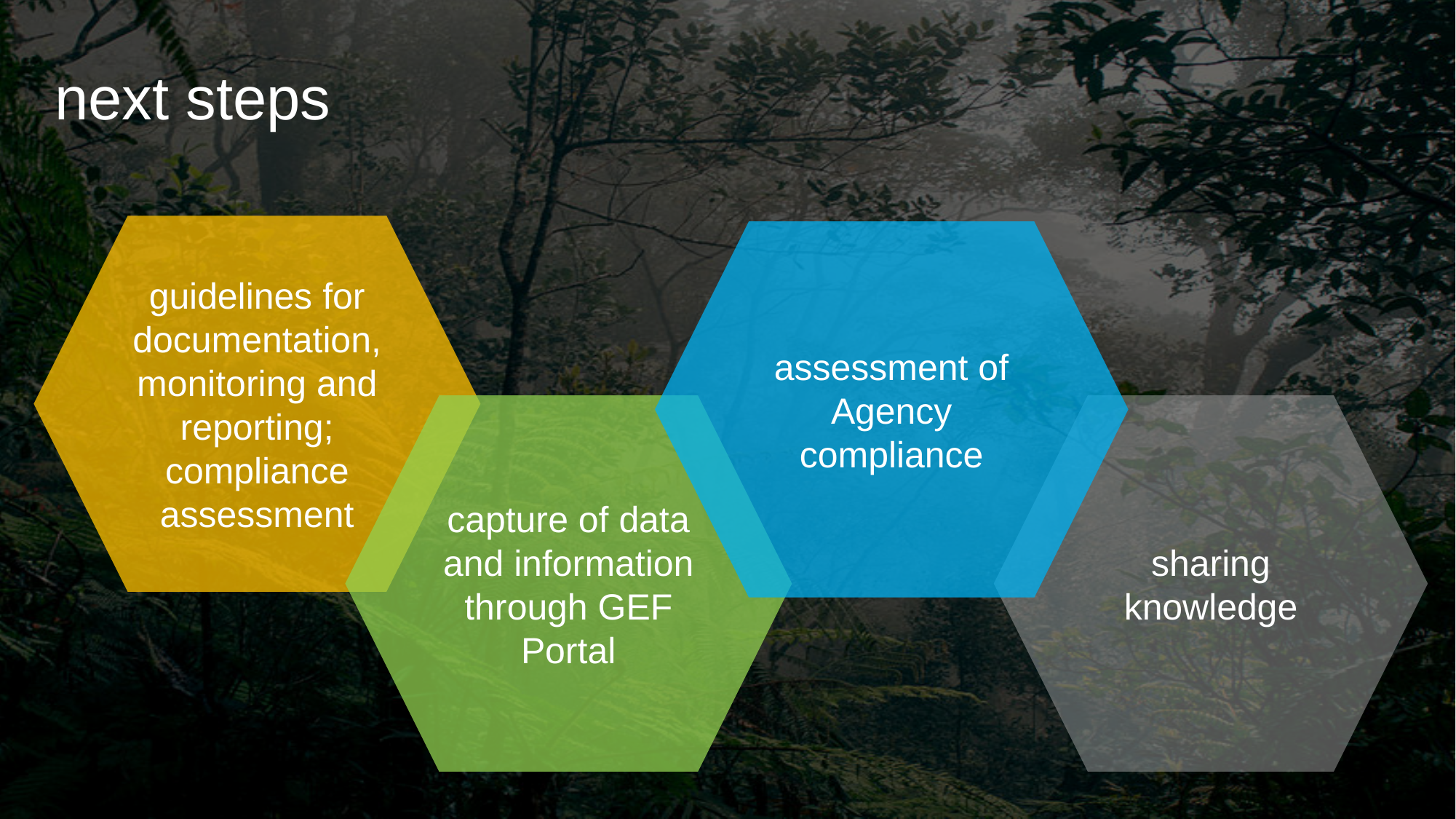

# next steps

guidelines for documentation, monitoring and reporting; compliance assessment
assessment of Agency compliance
capture of data and information through GEF Portal
sharing knowledge